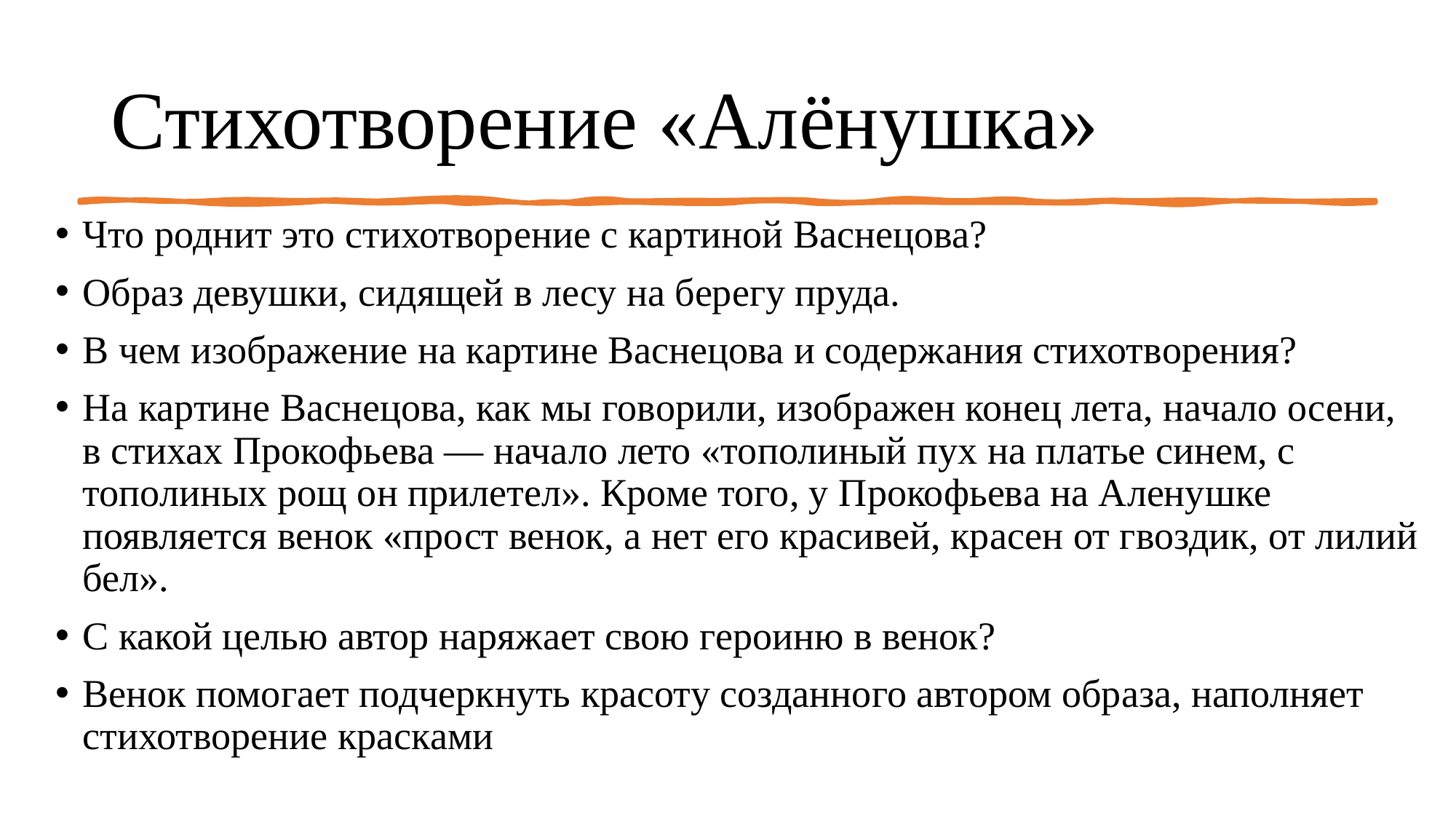

# Стихотворение «Алёнушка»

Что роднит это стихотворение с картиной Васнецова?
Образ девушки, сидящей в лесу на берегу пруда.
В чем изображение на картине Васнецова и содержания стихотворения?
На картине Васнецова, как мы говорили, изображен конец лета, начало осени, в стихах Прокофьева — начало лето «тополиный пух на платье синем, с тополиных рощ он прилетел». Кроме того, у Прокофьева на Аленушке появляется венок «прост венок, а нет его красивей, красен от гвоздик, от лилий бел».
С какой целью автор наряжает свою героиню в венок?
Венок помогает подчеркнуть красоту созданного автором образа, наполняет стихотворение красками